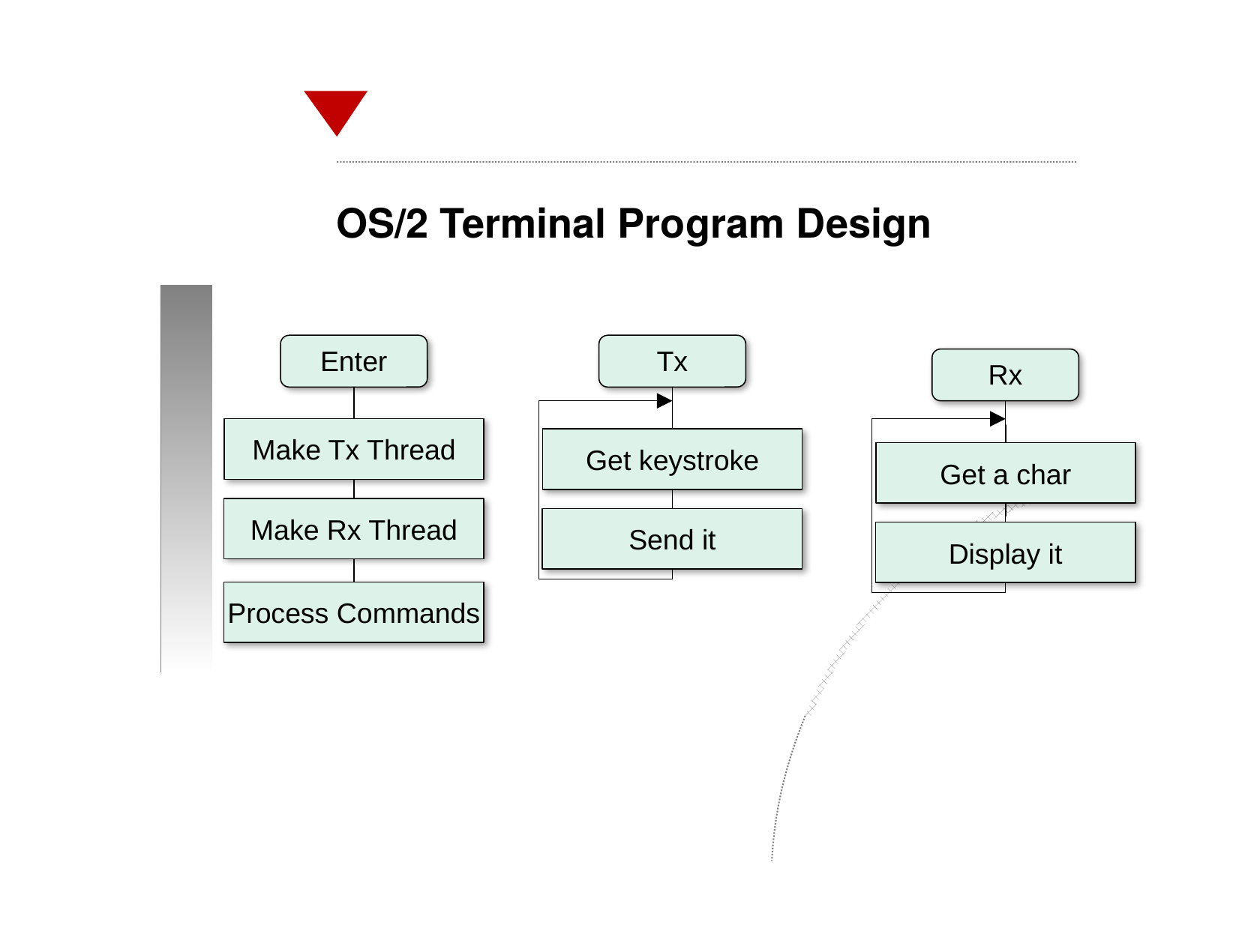

OS/2 Terminal Program Design
Enter
Tx
Rx
Make Tx Thread
Get keystroke
Get a char
Make Rx Thread
Send it
Display it
Process Commands